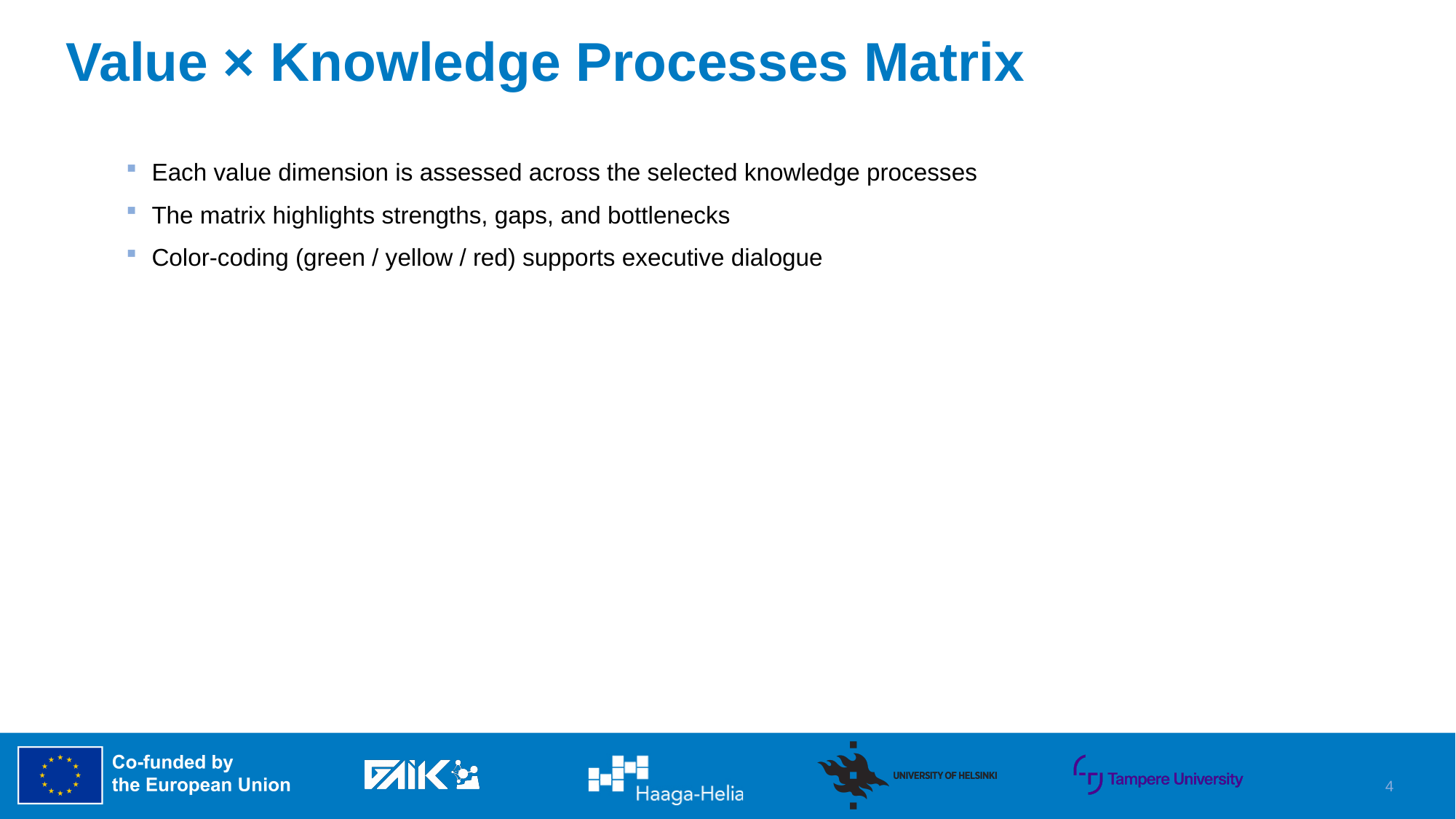

# Value × Knowledge Processes Matrix
Each value dimension is assessed across the selected knowledge processes
The matrix highlights strengths, gaps, and bottlenecks
Color-coding (green / yellow / red) supports executive dialogue

4